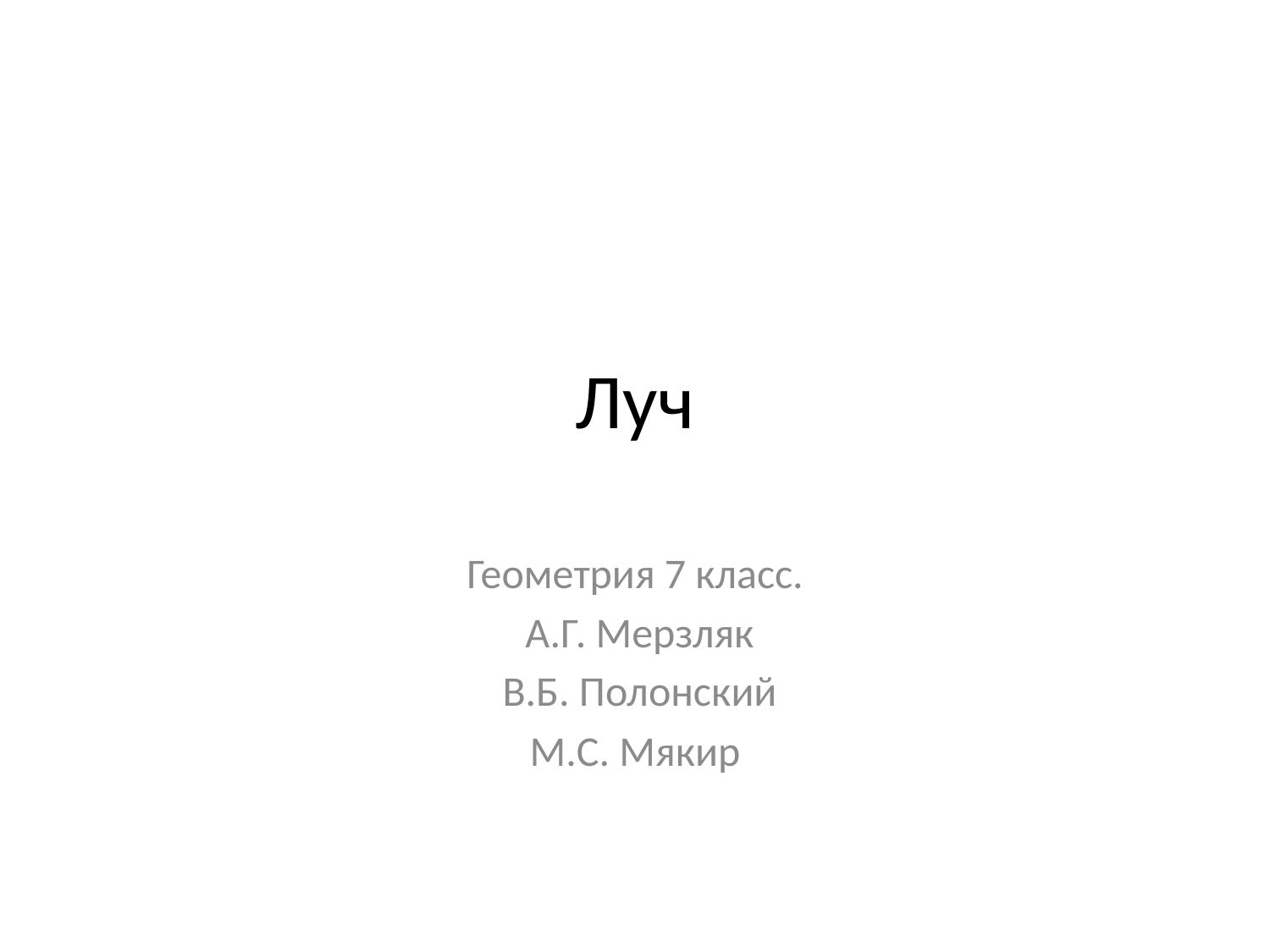

# Луч
Геометрия 7 класс.
 А.Г. Мерзляк
 В.Б. Полонский
М.С. Мякир